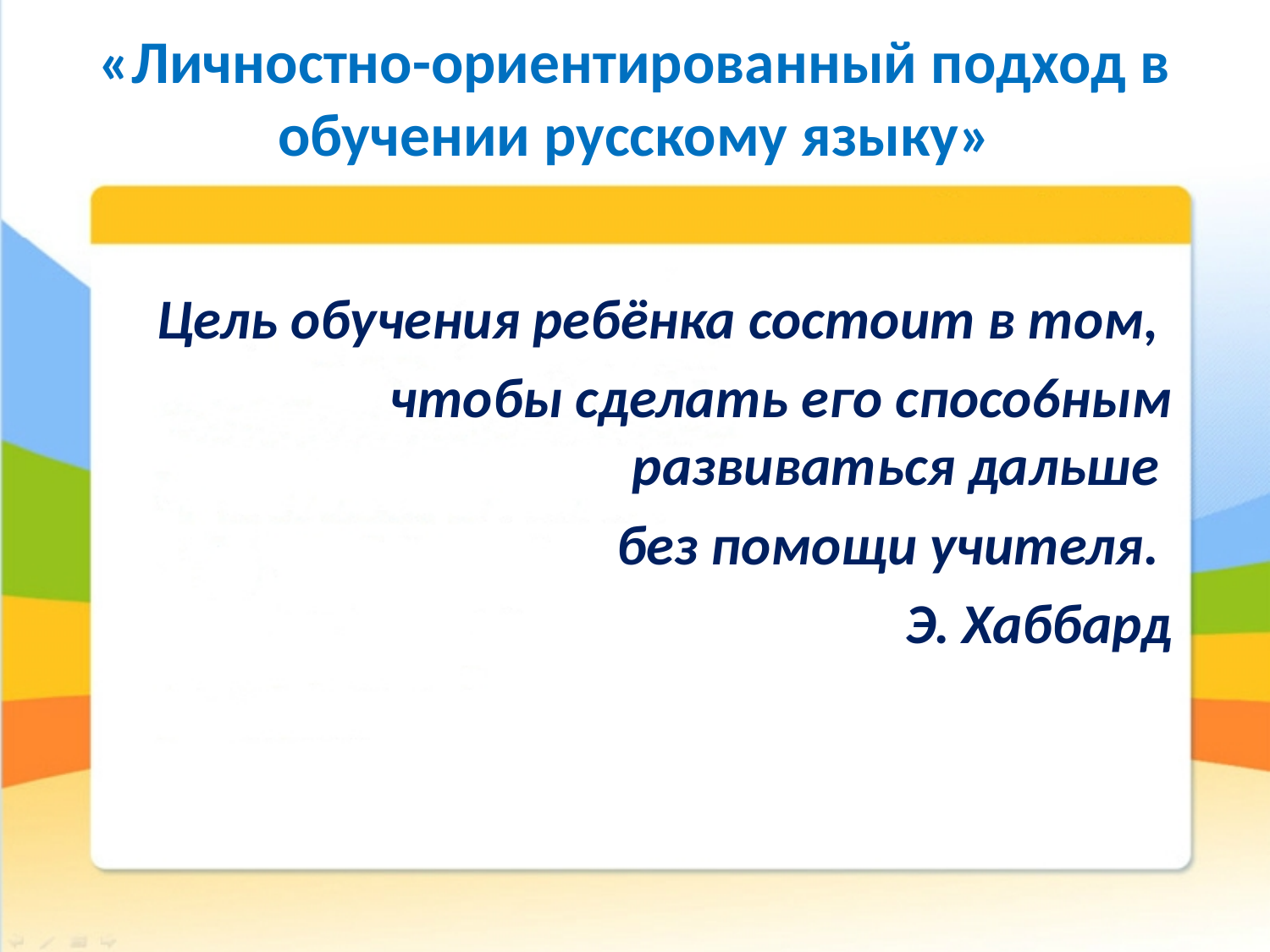

# «Личностно-ориентированный подход в обучении русскому языку»
Цель обучения ребёнка состоит в том,
чтобы сделать его спосо6ным развиваться дальше
без помощи учителя.
Э. Хаббард